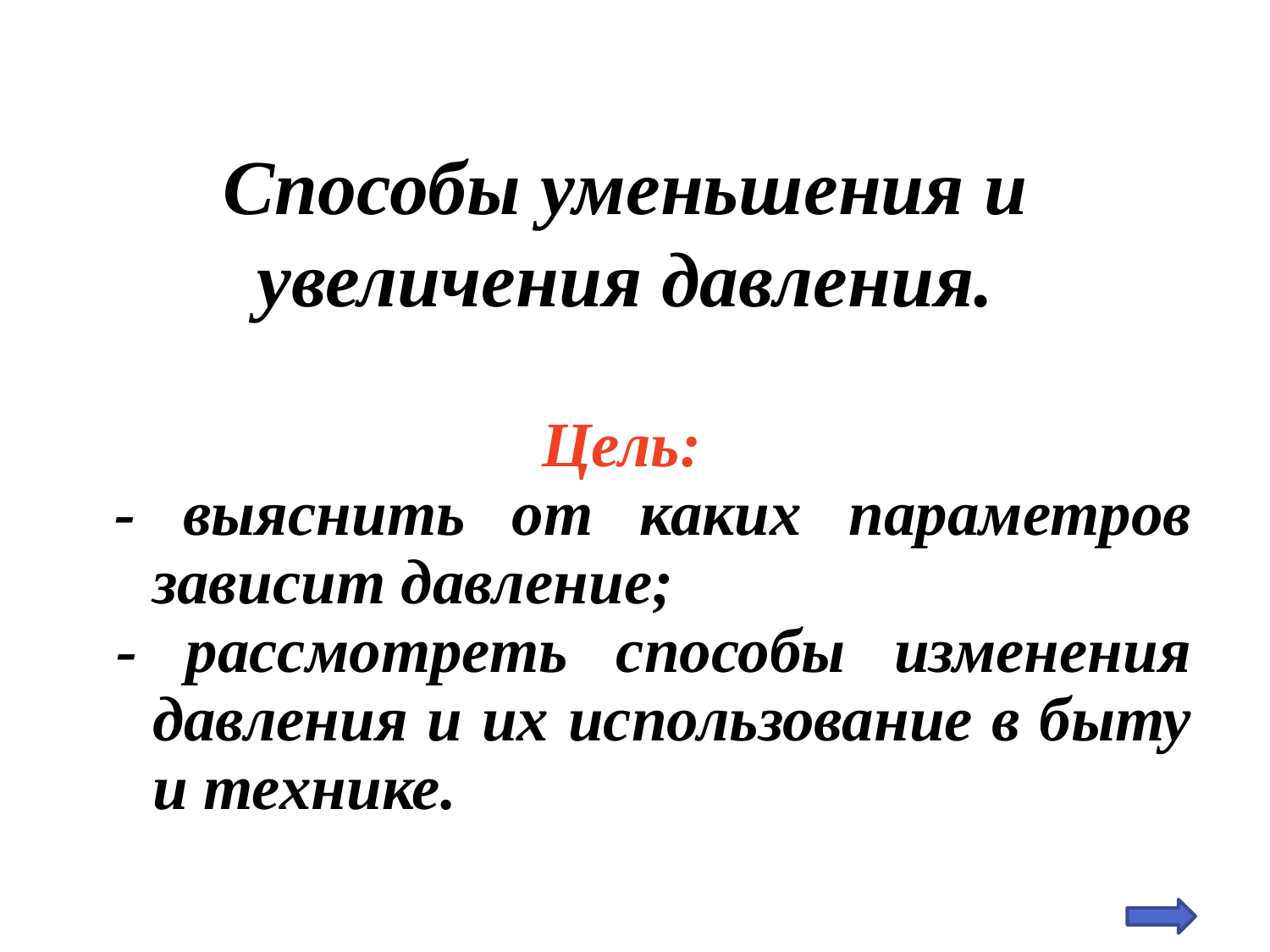

Способы уменьшения и увеличения давления.
Цель:
 - выяснить от каких параметров зависит давление;
 - рассмотреть способы изменения давления и их использование в быту и технике.